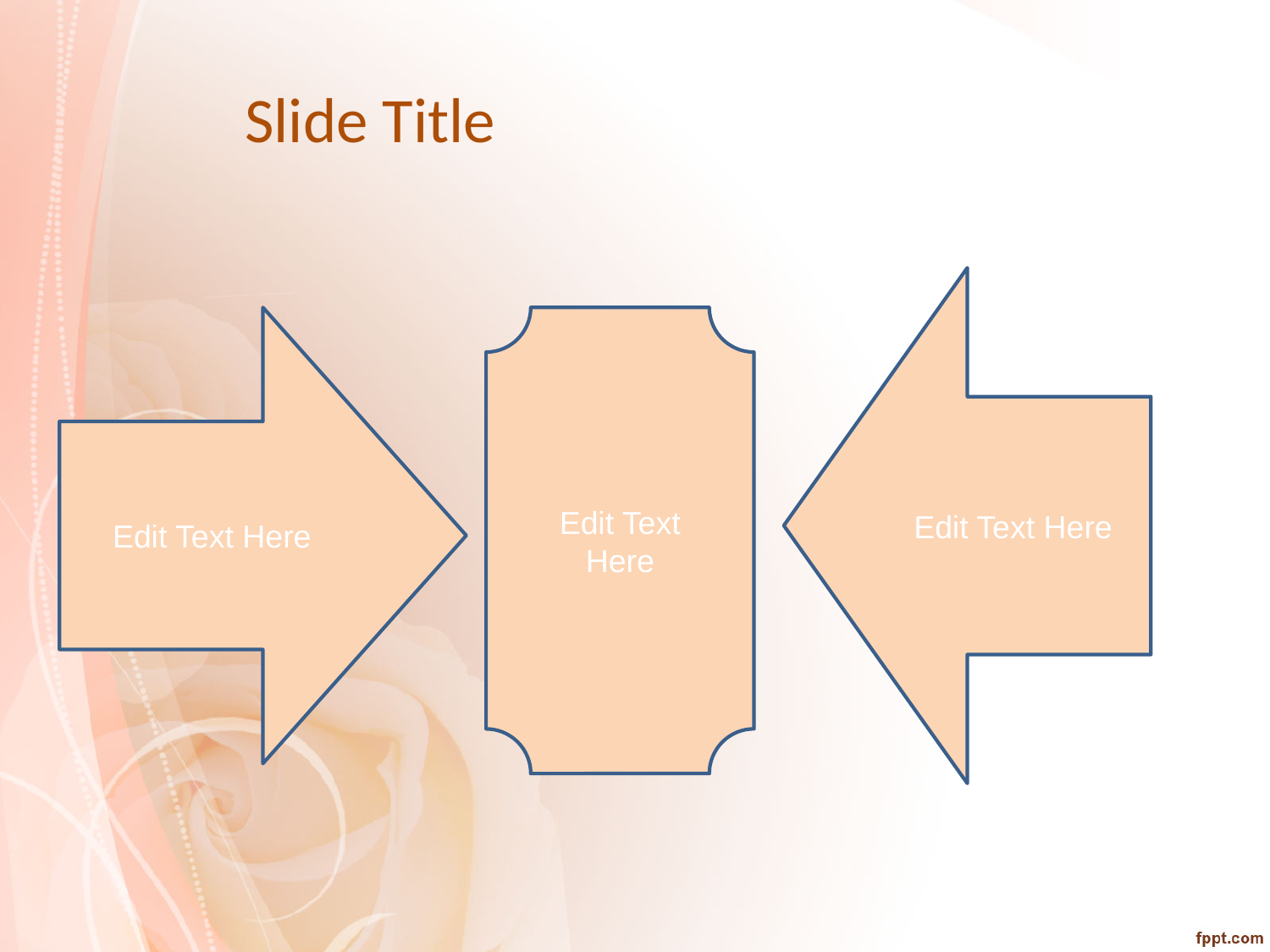

# Slide Title

Edit Text Here
Edit Text Here
Edit Text Here